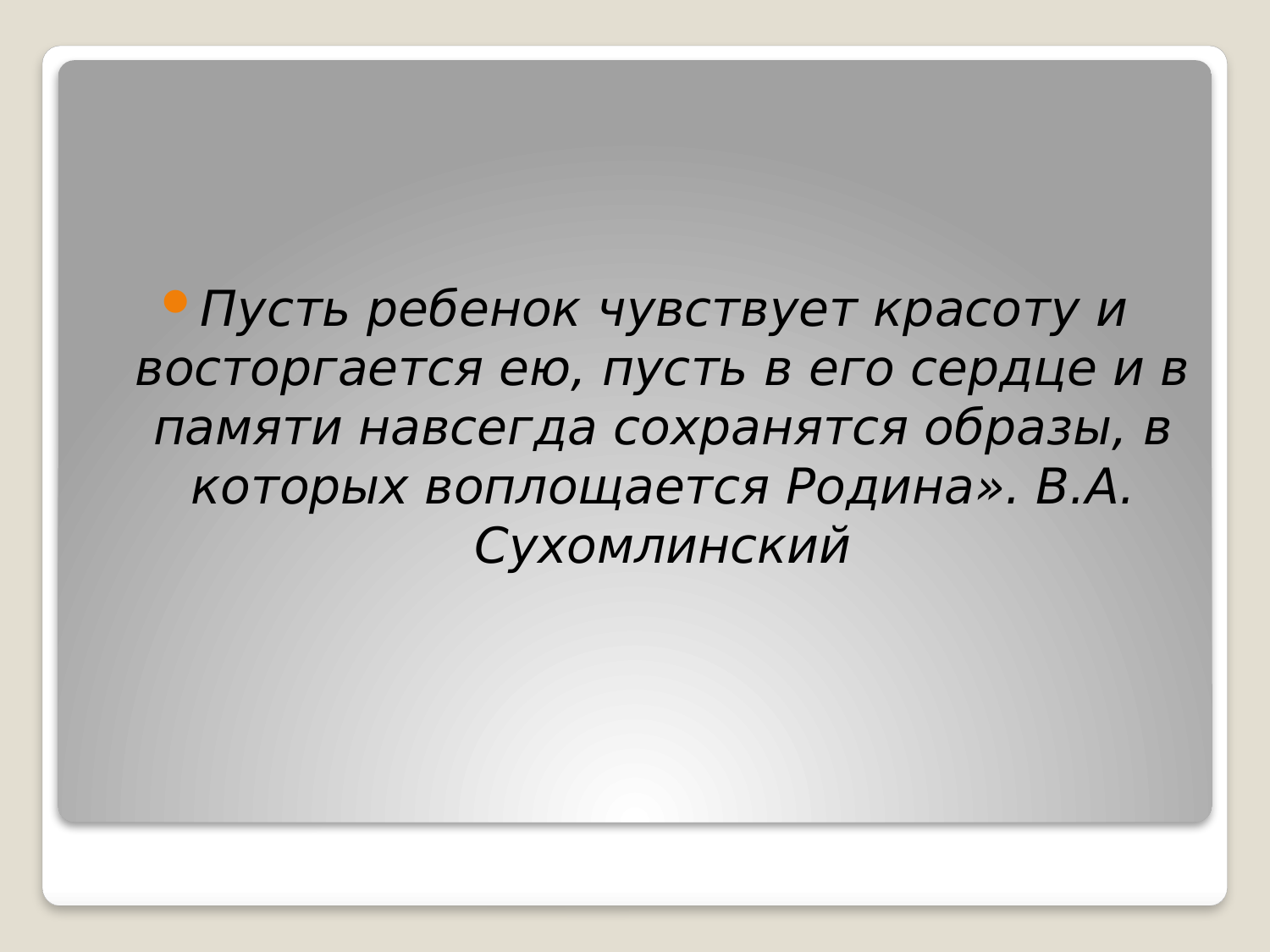

Пусть ребенок чувствует красоту и восторгается ею, пусть в его сердце и в памяти навсегда сохранятся образы, в которых воплощается Родина». В.А. Сухомлинский